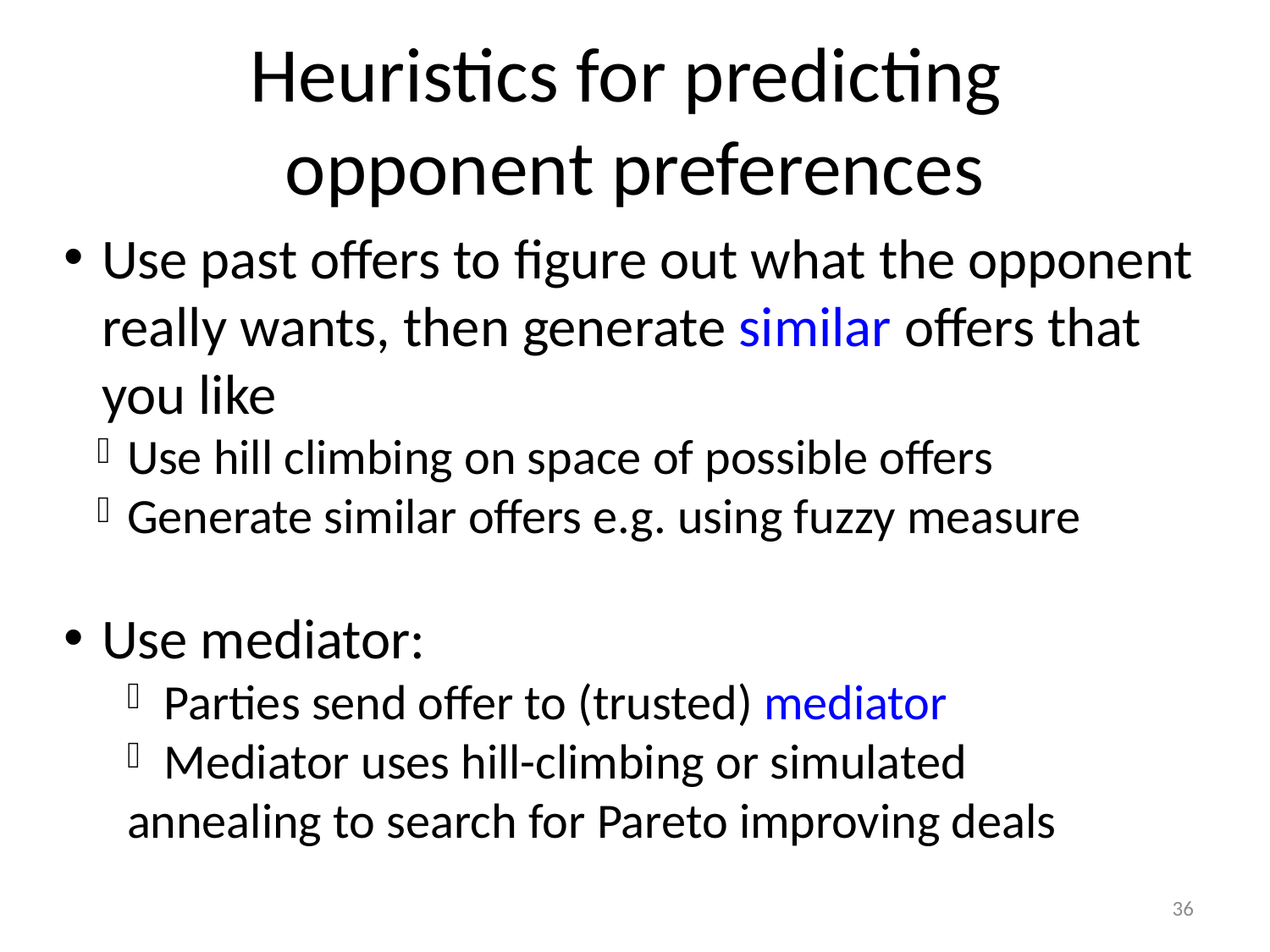

Heuristics for predicting
opponent preferences
Use past offers to figure out what the opponent
   really wants, then generate similar offers that
   you like
Use hill climbing on space of possible offers
Generate similar offers e.g. using fuzzy measure

Use mediator:
Parties send offer to (trusted) mediator
Mediator uses hill-climbing or simulated
annealing to search for Pareto improving deals
36